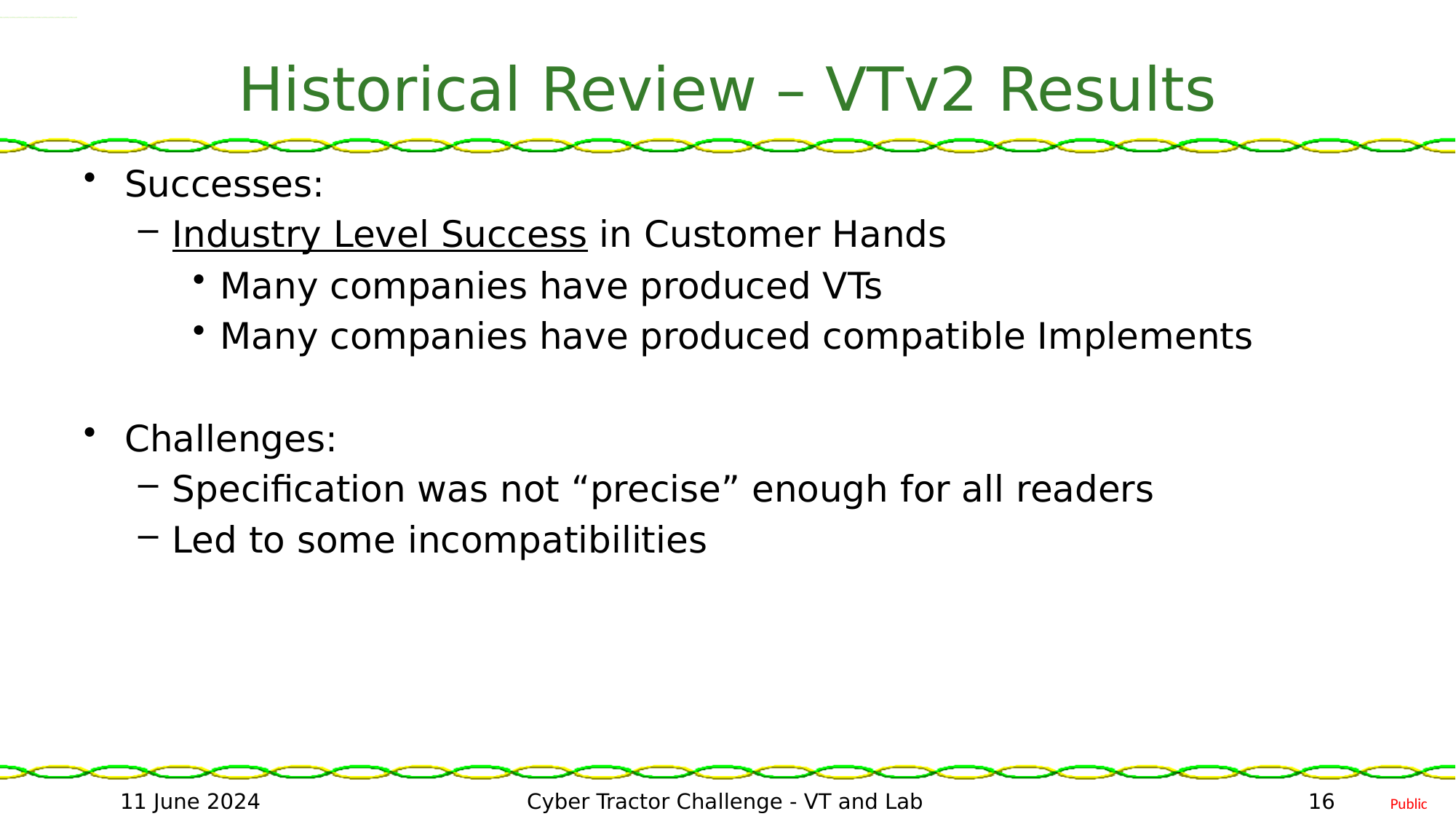

# Historical Review – VTv2 Results
Successes:
Industry Level Success in Customer Hands
Many companies have produced VTs
Many companies have produced compatible Implements

Challenges:
Specification was not “precise” enough for all readers
Led to some incompatibilities

Demonstrated the need to further refine the specification
11 June 2024
Cyber Tractor Challenge - VT and Lab
16